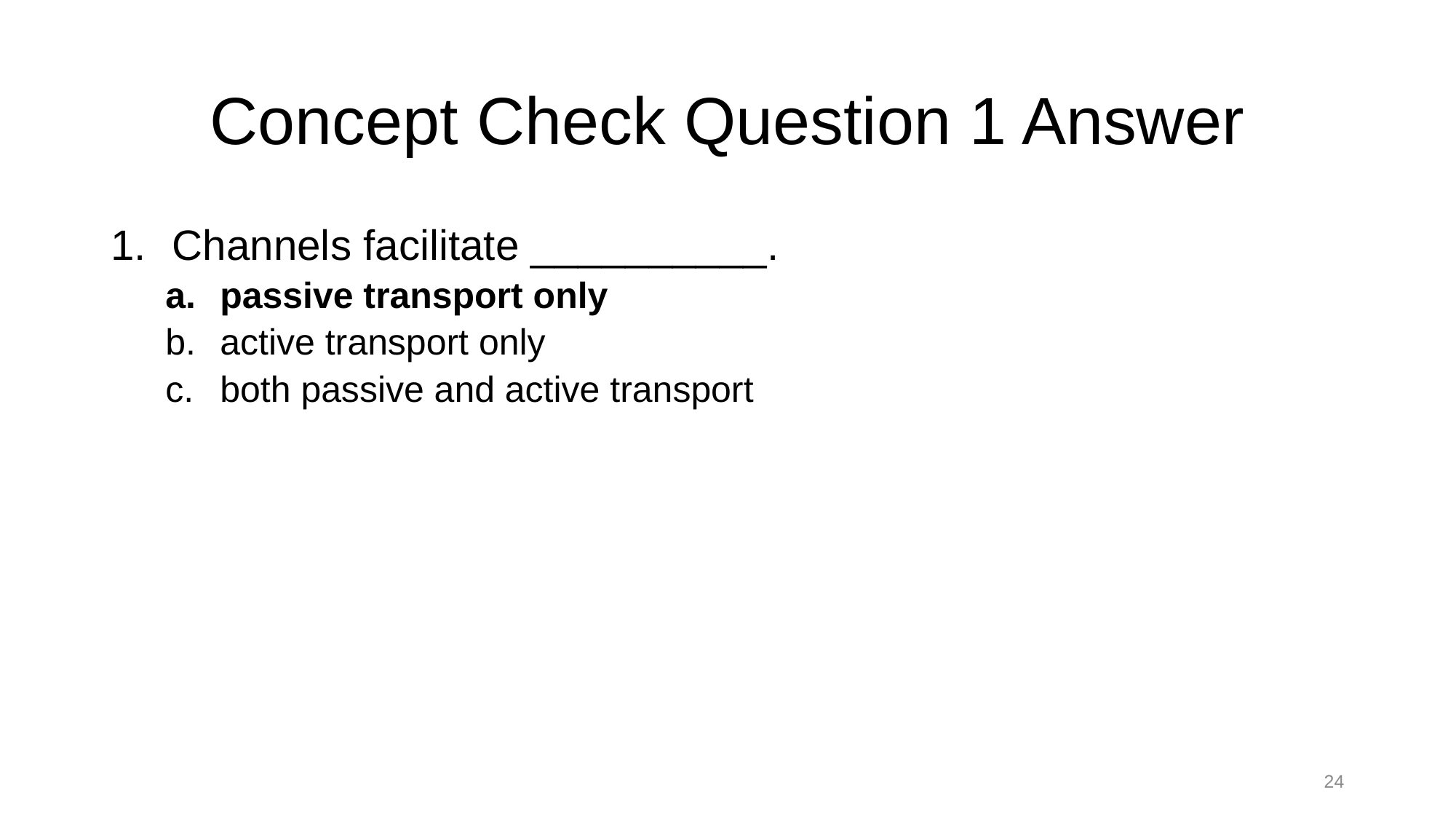

# Concept Check Question 1 Answer
Channels facilitate __________.
passive transport only
active transport only
both passive and active transport

24